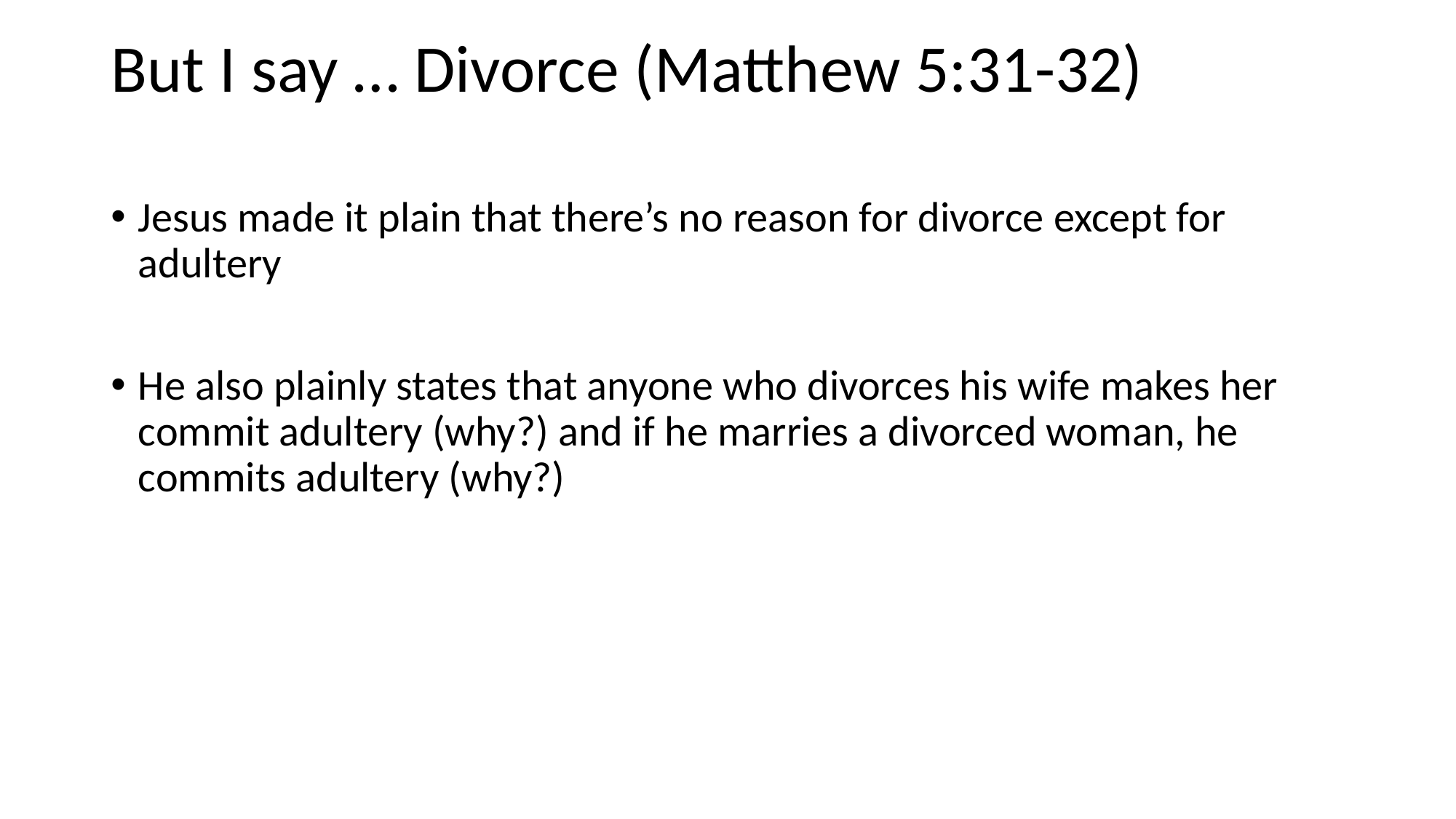

# But I say … Divorce (Matthew 5:31-32)

Jesus made it plain that there’s no reason for divorce except for adultery

He also plainly states that anyone who divorces his wife makes her commit adultery (why?) and if he marries a divorced woman, he commits adultery (why?)